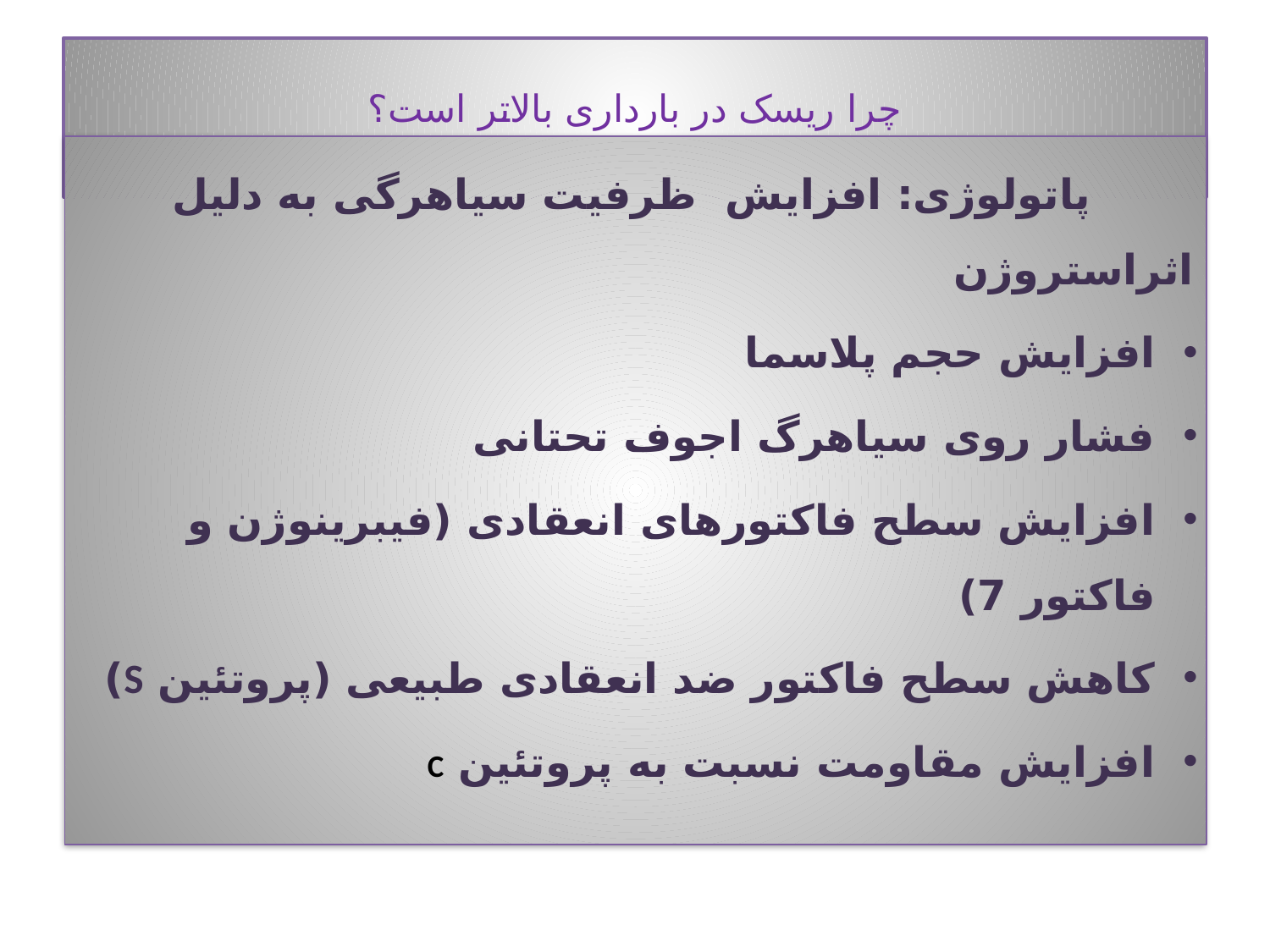

# چرا ریسک در بارداری بالاتر است؟
       پاتولوژی: افزایش  ظرفیت سیاهرگی به دلیل اثراستروژن
افزایش حجم پلاسما
فشار روی سیاهرگ اجوف تحتانی
افزایش سطح فاکتورهای انعقادی (فیبرینوژن و فاکتور 7)
کاهش سطح فاکتور ضد انعقادی طبیعی (پروتئین S)
افزایش مقاومت نسبت به پروتئین C